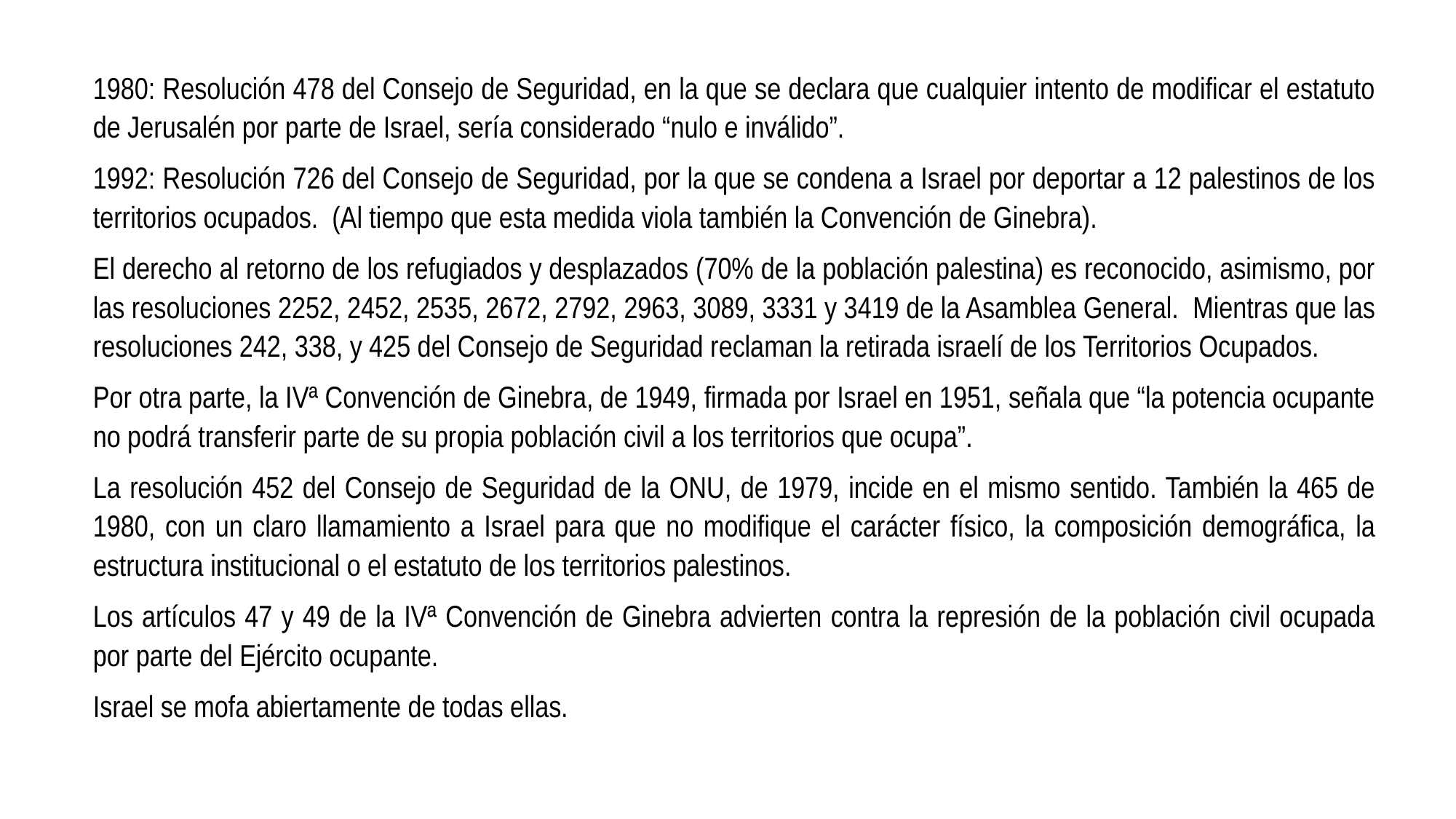

1980: Resolución 478 del Consejo de Seguridad, en la que se declara que cualquier intento de modificar el estatuto de Jerusalén por parte de Israel, sería considerado “nulo e inválido”.
1992: Resolución 726 del Consejo de Seguridad, por la que se condena a Israel por deportar a 12 palestinos de los territorios ocupados.  (Al tiempo que esta medida viola también la Convención de Ginebra).
El derecho al retorno de los refugiados y desplazados (70% de la población palestina) es reconocido, asimismo, por las resoluciones 2252, 2452, 2535, 2672, 2792, 2963, 3089, 3331 y 3419 de la Asamblea General.  Mientras que las resoluciones 242, 338, y 425 del Consejo de Seguridad reclaman la retirada israelí de los Territorios Ocupados.
Por otra parte, la IVª Convención de Ginebra, de 1949, firmada por Israel en 1951, señala que “la potencia ocupante no podrá transferir parte de su propia población civil a los territorios que ocupa”.
La resolución 452 del Consejo de Seguridad de la ONU, de 1979, incide en el mismo sentido. También la 465 de 1980, con un claro llamamiento a Israel para que no modifique el carácter físico, la composición demográfica, la estructura institucional o el estatuto de los territorios palestinos.
Los artículos 47 y 49 de la IVª Convención de Ginebra advierten contra la represión de la población civil ocupada por parte del Ejército ocupante.
Israel se mofa abiertamente de todas ellas.